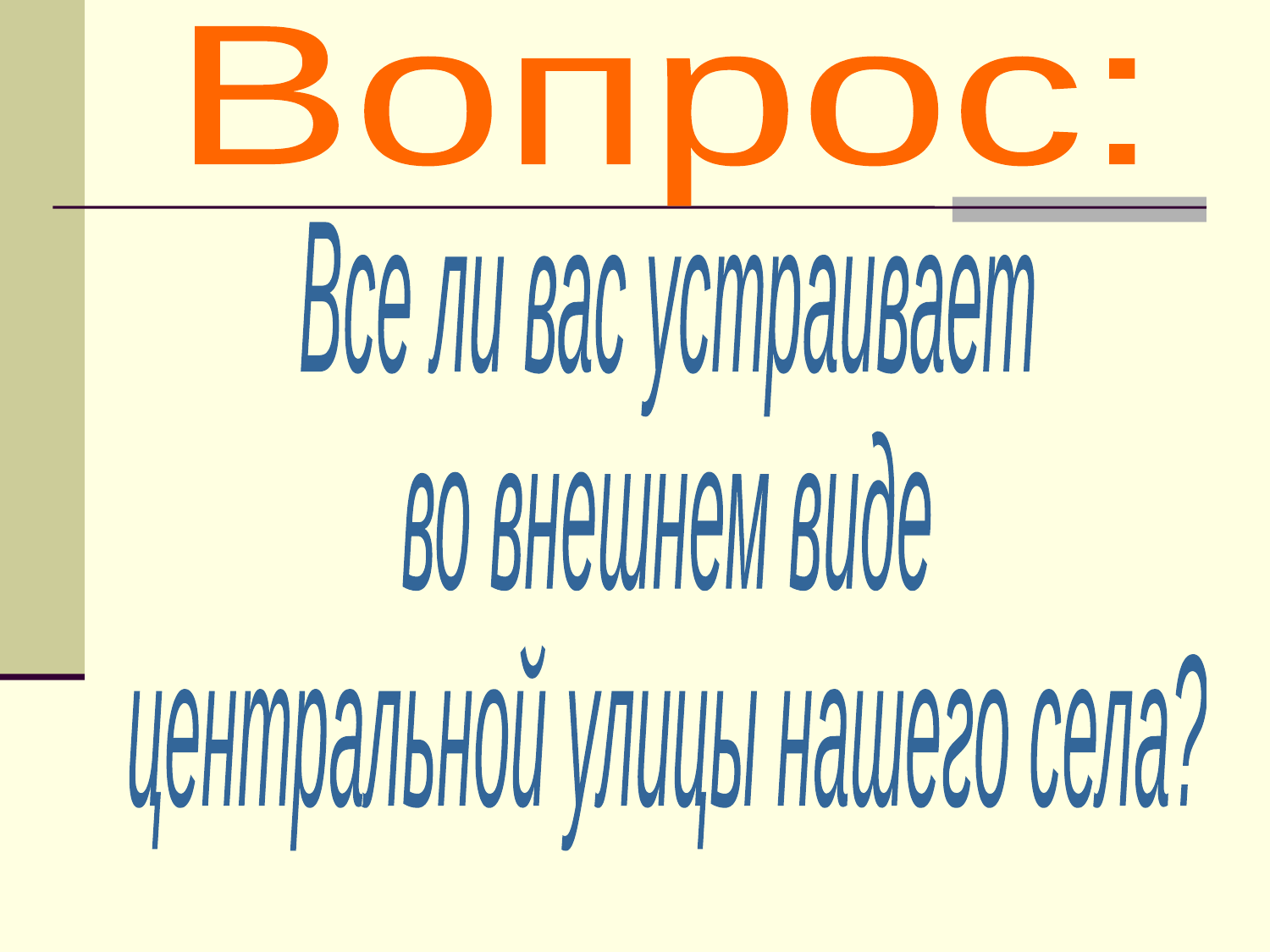

Вопрос:
Все ли вас устраивает
во внешнем виде
центральной улицы нашего села?